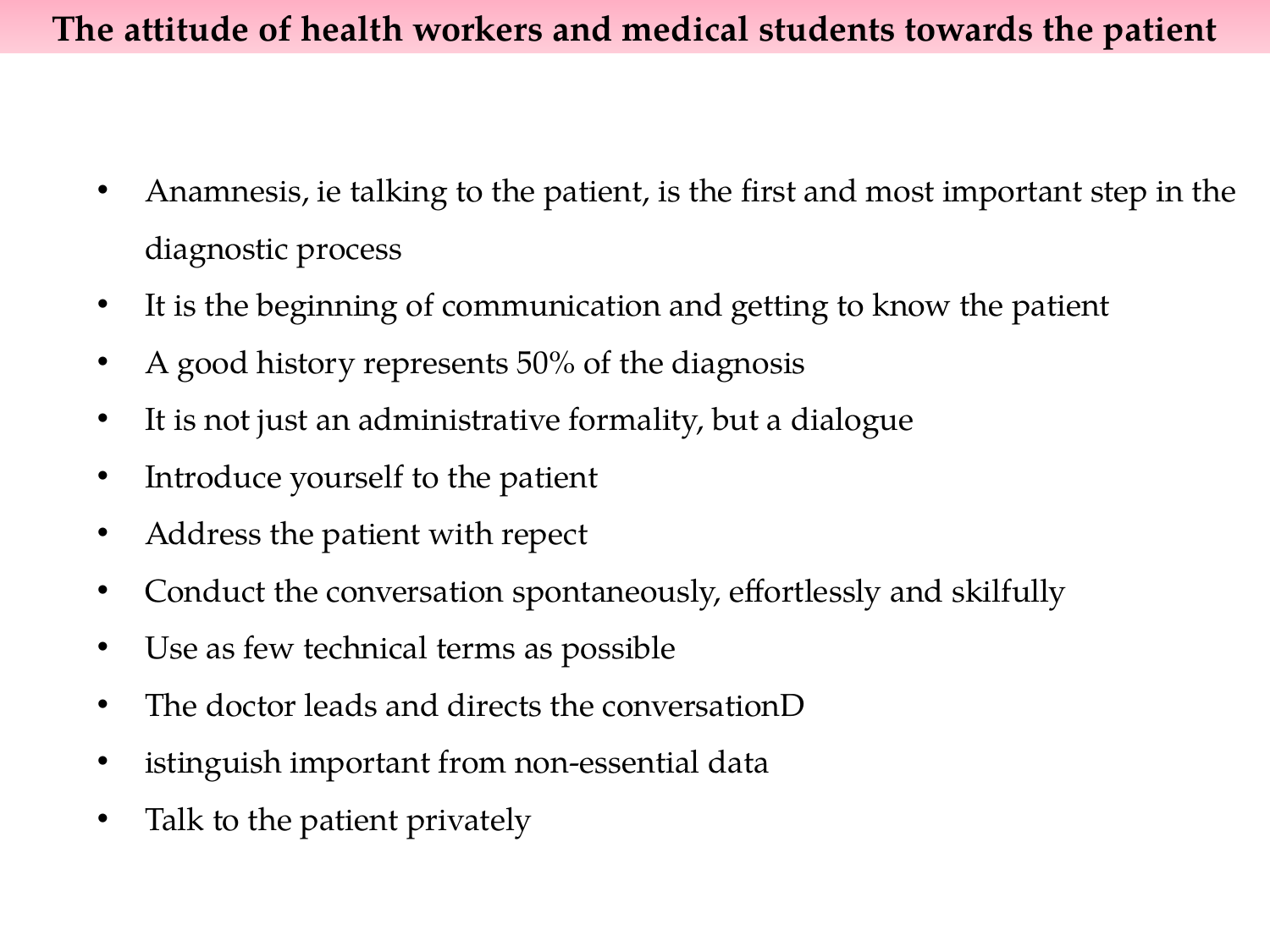

The attitude of health workers and medical students towards the patient

Anamnesis, ie talking to the patient, is the first and most important step in the diagnostic process
It is the beginning of communication and getting to know the patient
A good history represents 50% of the diagnosis
It is not just an administrative formality, but a dialogue
Introduce yourself to the patient
Address the patient with repect
Conduct the conversation spontaneously, effortlessly and skilfully
Use as few technical terms as possible
The doctor leads and directs the conversationD
istinguish important from non-essential data
Talk to the patient privately